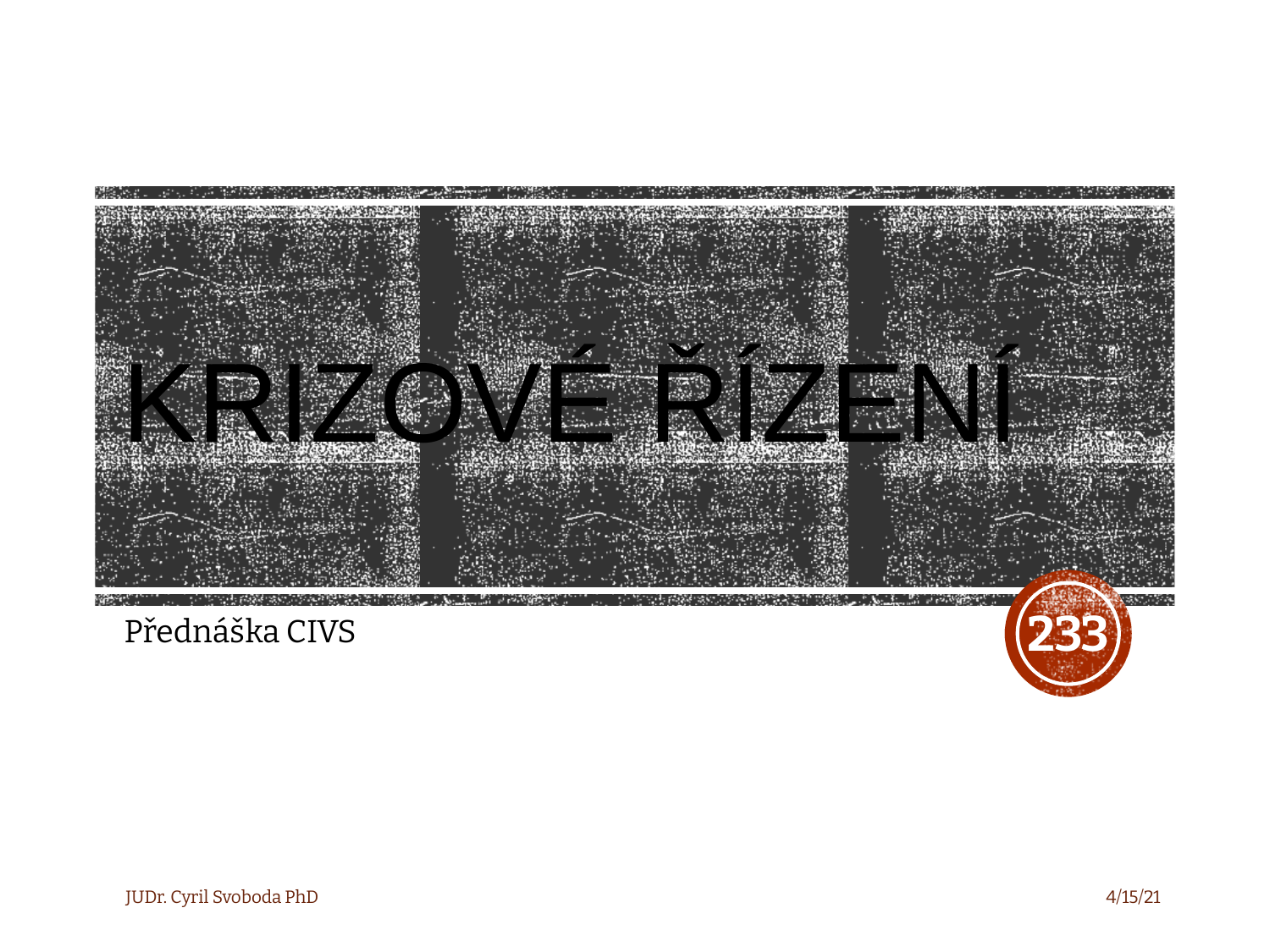

# Krizové řízení
233
Přednáška CIVS
JUDr. Cyril Svoboda PhD
4/15/21